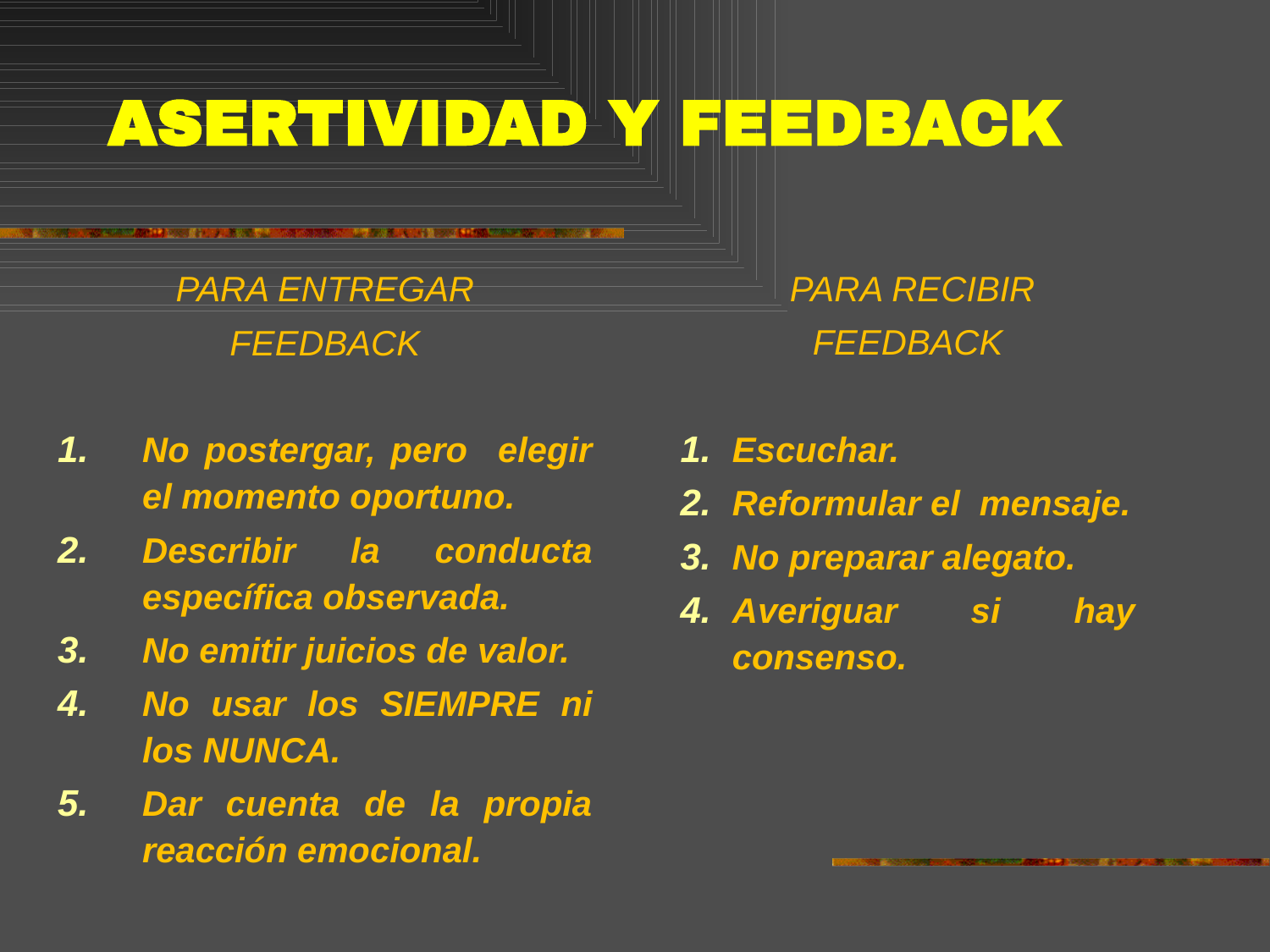

# ASERTIVIDAD Y FEEDBACK
PARA ENTREGAR
FEEDBACK

No postergar, pero  elegir el momento oportuno.
Describir la conducta específica observada.
No emitir juicios de valor.
No usar los SIEMPRE ni los NUNCA.
Dar cuenta de la propia reacción emocional.
 PARA RECIBIR
FEEDBACK

Escuchar.
Reformular el  mensaje.
No preparar alegato.
Averiguar si hay consenso.